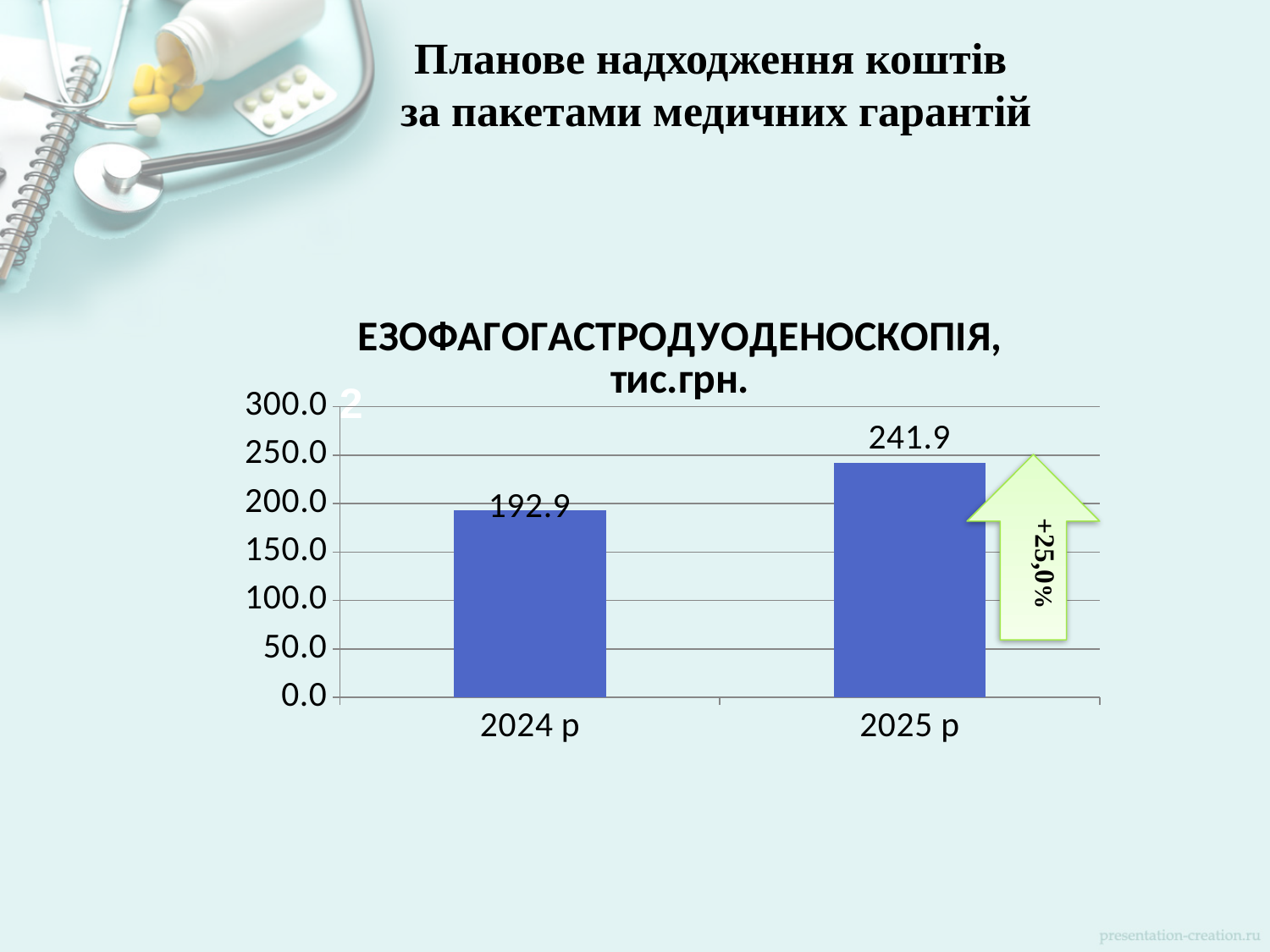

Планове надходження коштів
за пакетами медичних гарантій

### Chart: ЕЗОФАГОГАСТРОДУОДЕНОСКОПІЯ, тис.грн.

| Category | ХІРУРГІЧНІ ОПЕРАЦІЇ ДОРОСЛИМ ТА ДІТЯМ, тис.грн. |
|---|---|
| 2024 р | 192.9 |
| 2025 р | 241.9 |
2